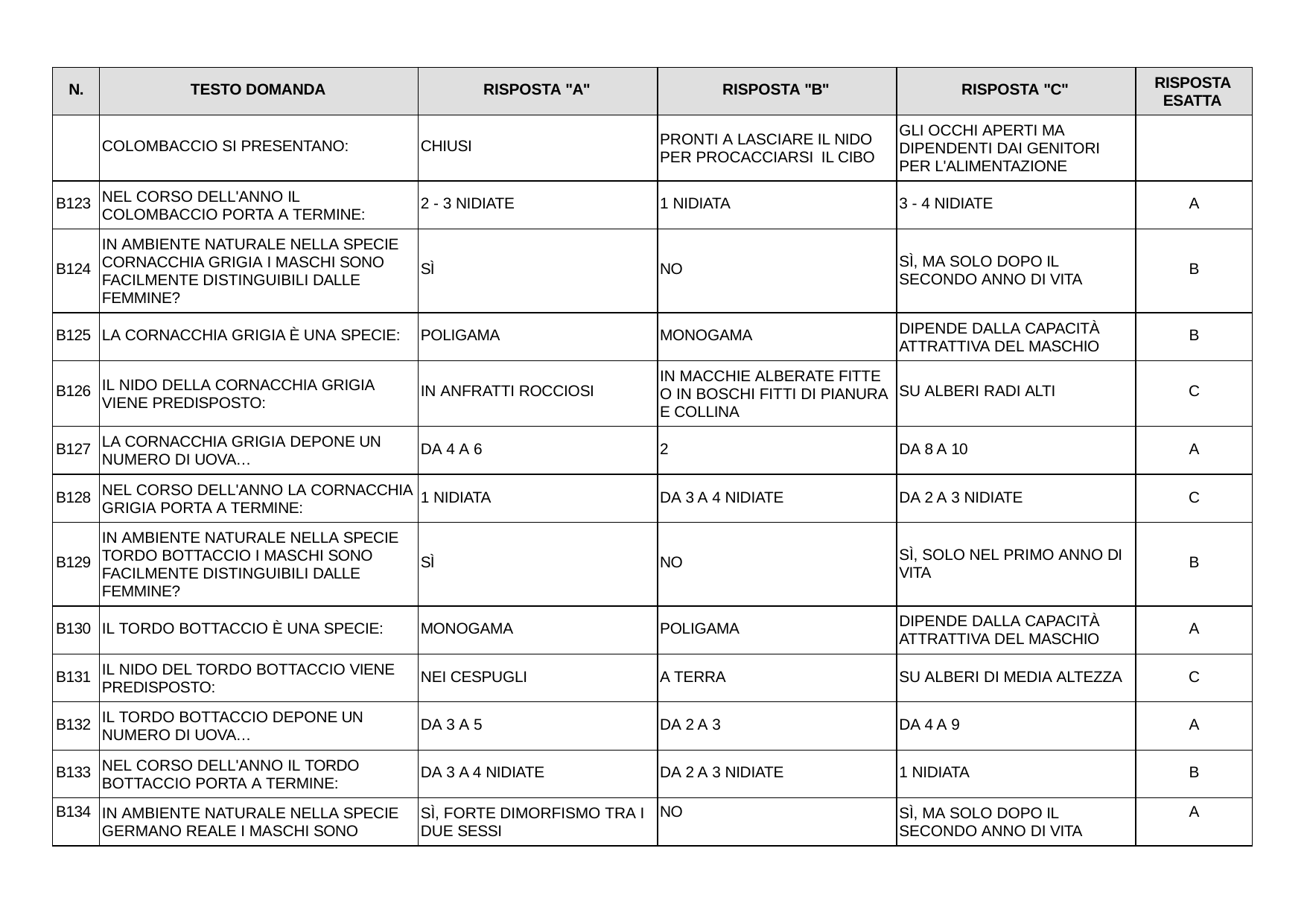

| N. | TESTO DOMANDA | RISPOSTA "A" | RISPOSTA "B" | RISPOSTA "C" | RISPOSTA ESATTA |
| --- | --- | --- | --- | --- | --- |
|  | COLOMBACCIO SI PRESENTANO: | CHIUSI | PRONTI A LASCIARE IL NIDO PER PROCACCIARSI IL CIBO | GLI OCCHI APERTI MA DIPENDENTI DAI GENITORI PER L'ALIMENTAZIONE |  |
| B123 | NEL CORSO DELL'ANNO IL COLOMBACCIO PORTA A TERMINE: | 2 - 3 NIDIATE | 1 NIDIATA | 3 - 4 NIDIATE | A |
| B124 | IN AMBIENTE NATURALE NELLA SPECIE CORNACCHIA GRIGIA I MASCHI SONO FACILMENTE DISTINGUIBILI DALLE FEMMINE? | SÌ | NO | SÌ, MA SOLO DOPO IL SECONDO ANNO DI VITA | B |
| B125 | LA CORNACCHIA GRIGIA È UNA SPECIE: | POLIGAMA | MONOGAMA | DIPENDE DALLA CAPACITÀ ATTRATTIVA DEL MASCHIO | B |
| B126 | IL NIDO DELLA CORNACCHIA GRIGIA VIENE PREDISPOSTO: | IN ANFRATTI ROCCIOSI | IN MACCHIE ALBERATE FITTE O IN BOSCHI FITTI DI PIANURA E COLLINA | SU ALBERI RADI ALTI | C |
| B127 | LA CORNACCHIA GRIGIA DEPONE UN NUMERO DI UOVA… | DA 4 A 6 | 2 | DA 8 A 10 | A |
| B128 | NEL CORSO DELL'ANNO LA CORNACCHIA GRIGIA PORTA A TERMINE: | 1 NIDIATA | DA 3 A 4 NIDIATE | DA 2 A 3 NIDIATE | C |
| B129 | IN AMBIENTE NATURALE NELLA SPECIE TORDO BOTTACCIO I MASCHI SONO FACILMENTE DISTINGUIBILI DALLE FEMMINE? | SÌ | NO | SÌ, SOLO NEL PRIMO ANNO DI VITA | B |
| B130 | IL TORDO BOTTACCIO È UNA SPECIE: | MONOGAMA | POLIGAMA | DIPENDE DALLA CAPACITÀ ATTRATTIVA DEL MASCHIO | A |
| B131 | IL NIDO DEL TORDO BOTTACCIO VIENE PREDISPOSTO: | NEI CESPUGLI | A TERRA | SU ALBERI DI MEDIA ALTEZZA | C |
| B132 | IL TORDO BOTTACCIO DEPONE UN NUMERO DI UOVA… | DA 3 A 5 | DA 2 A 3 | DA 4 A 9 | A |
| B133 | NEL CORSO DELL'ANNO IL TORDO BOTTACCIO PORTA A TERMINE: | DA 3 A 4 NIDIATE | DA 2 A 3 NIDIATE | 1 NIDIATA | B |
| B134 | IN AMBIENTE NATURALE NELLA SPECIE GERMANO REALE I MASCHI SONO | SÌ, FORTE DIMORFISMO TRA I DUE SESSI | NO | SÌ, MA SOLO DOPO IL SECONDO ANNO DI VITA | A |